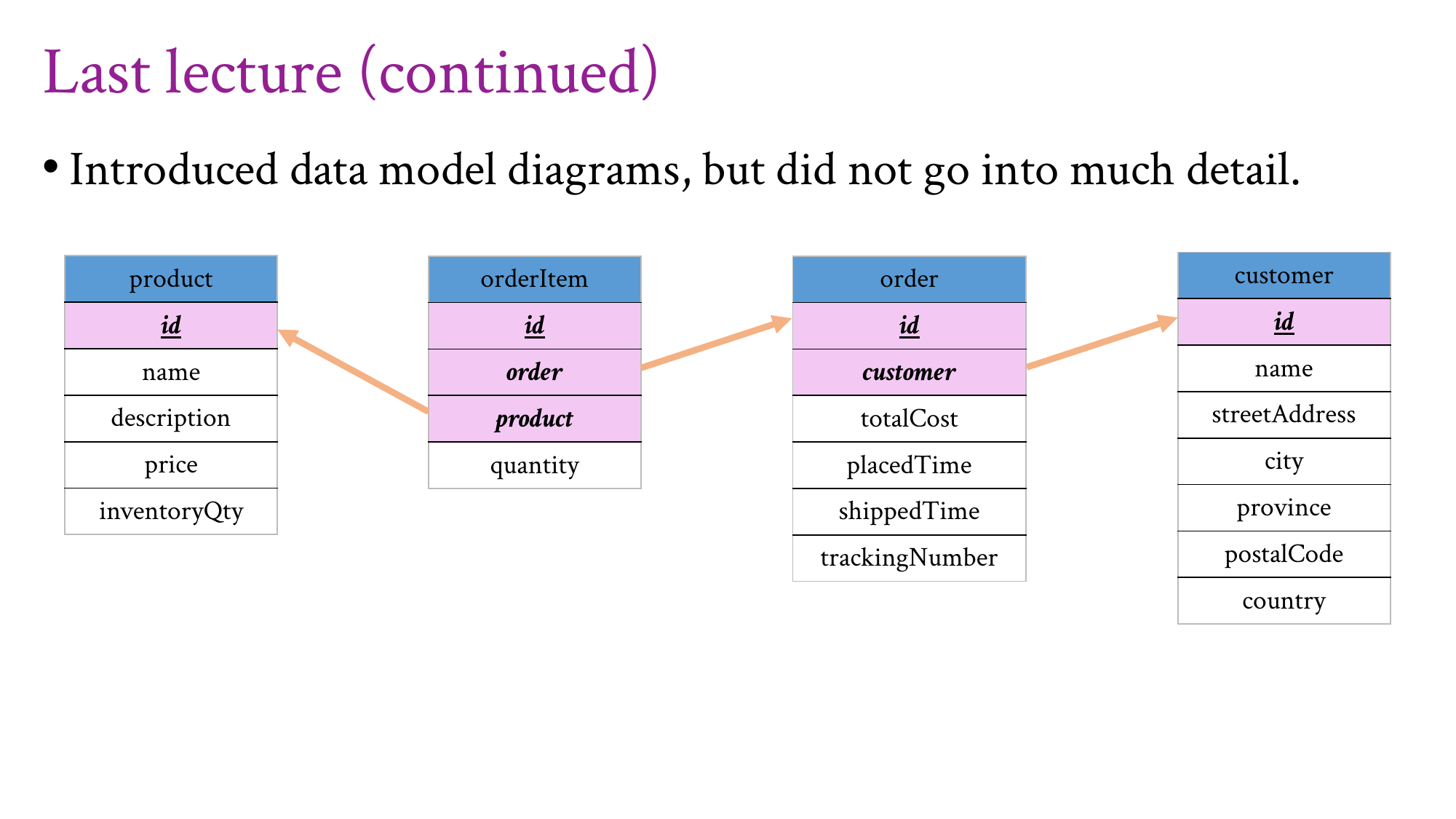

# Last lecture (continued)
Introduced data model diagrams, but did not go into much detail.
| customer |
| --- |
| id |
| name |
| streetAddress |
| city |
| province |
| postalCode |
| country |
| product |
| --- |
| id |
| name |
| description |
| price |
| inventoryQty |
| orderItem |
| --- |
| id |
| order |
| product |
| quantity |
| order |
| --- |
| id |
| customer |
| totalCost |
| placedTime |
| shippedTime |
| trackingNumber |